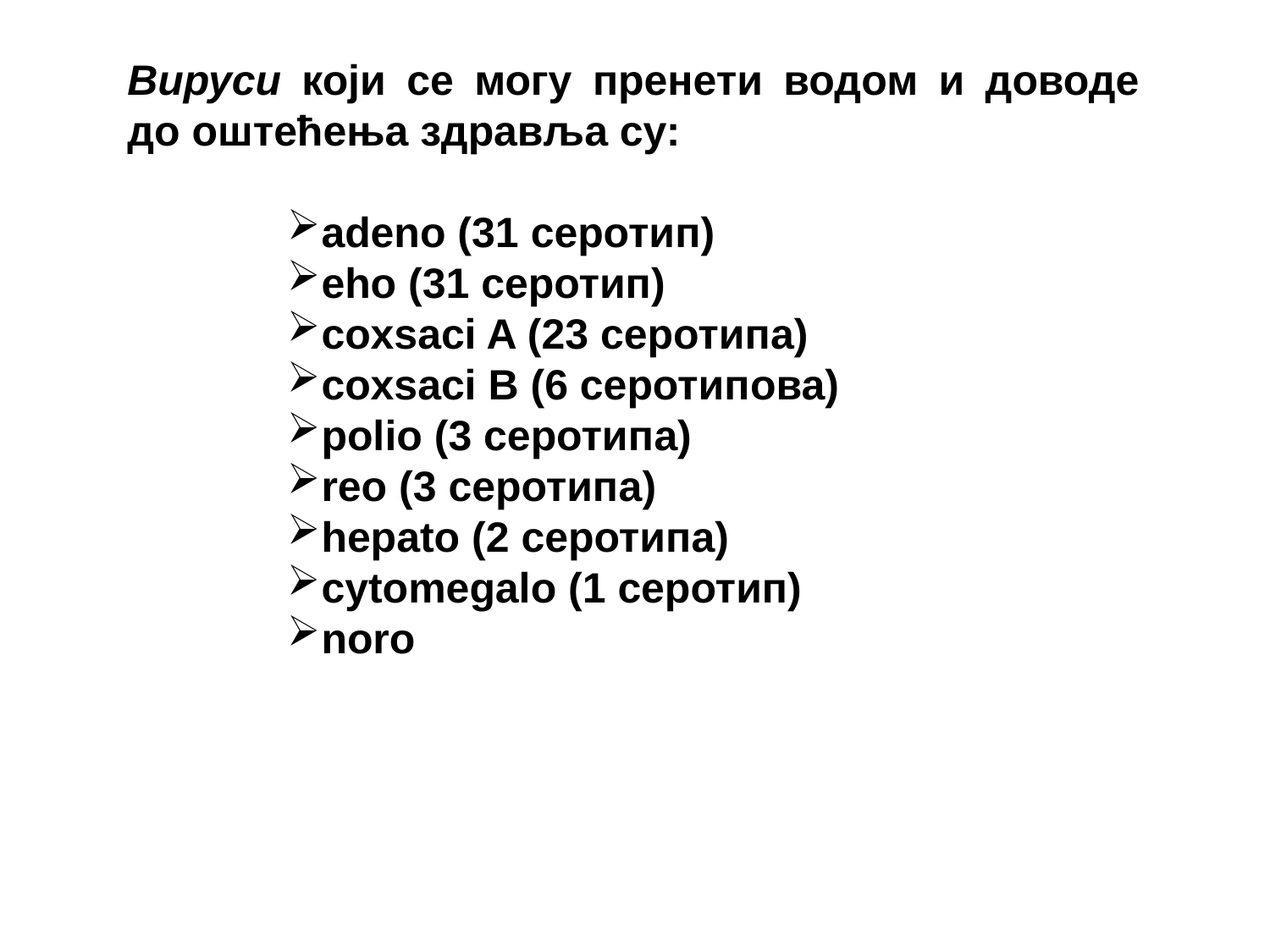

Вируси који се могу пренети водом и доводе до оштећења здравља су:

adeno (31 серотип)
eho (31 серотип)
coxsaci A (23 серотипа)
coxsaci B (6 серотипова)
polio (3 серотипа)
reo (3 серотипа)
hepato (2 серотипа)
cytomegalo (1 серотип)
noro